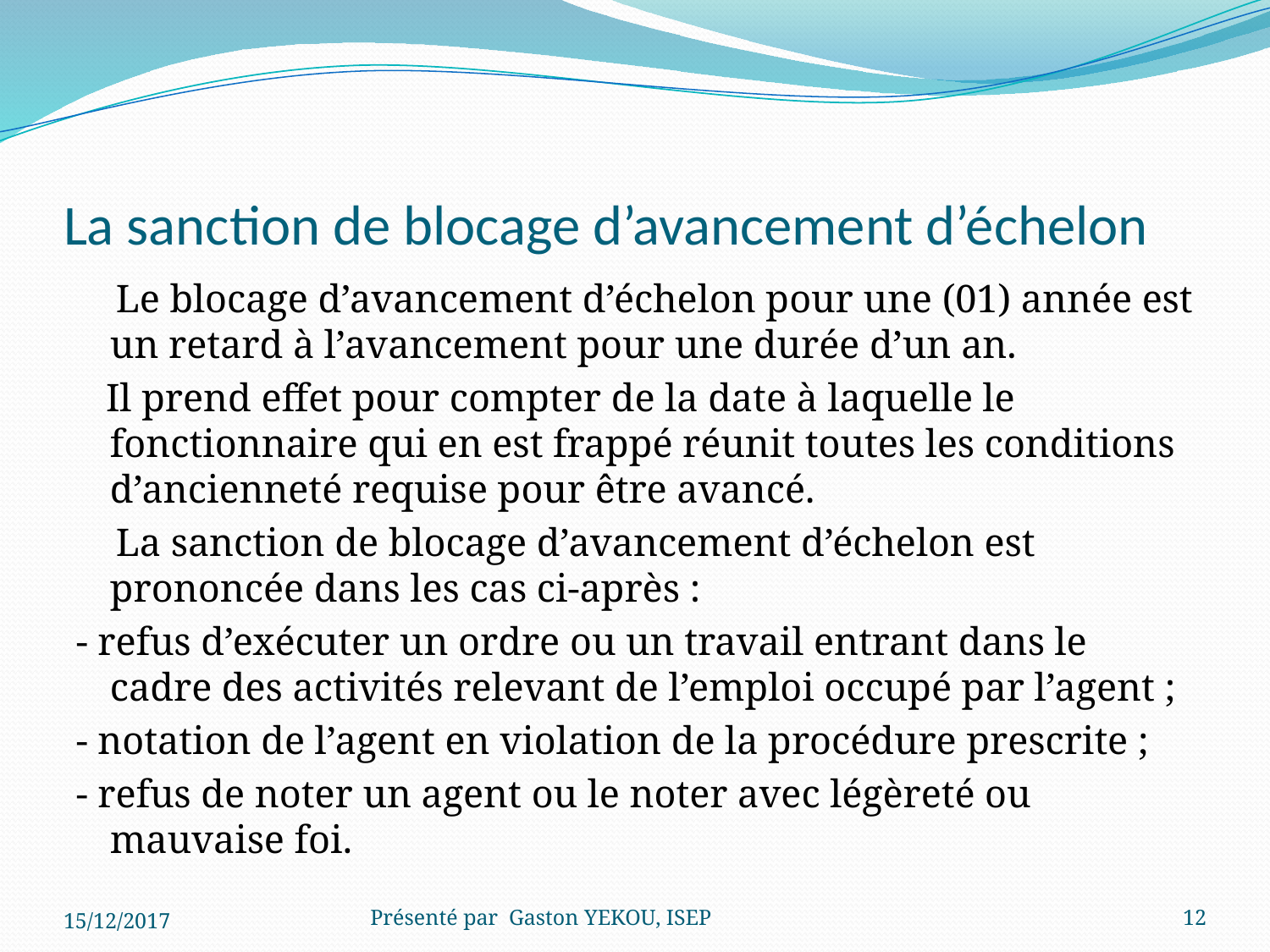

# La sanction de blocage d’avancement d’échelon
    Le blocage d’avancement d’échelon pour une (01) année est un retard à l’avancement pour une durée d’un an.
   Il prend effet pour compter de la date à laquelle le fonctionnaire qui en est frappé réunit toutes les conditions d’ancienneté requise pour être avancé.
    La sanction de blocage d’avancement d’échelon est prononcée dans les cas ci-après :
- refus d’exécuter un ordre ou un travail entrant dans le cadre des activités relevant de l’emploi occupé par l’agent ;
- notation de l’agent en violation de la procédure prescrite ;
- refus de noter un agent ou le noter avec légèreté ou mauvaise foi.

15/12/2017
Présenté par  Gaston YEKOU, ISEP
12